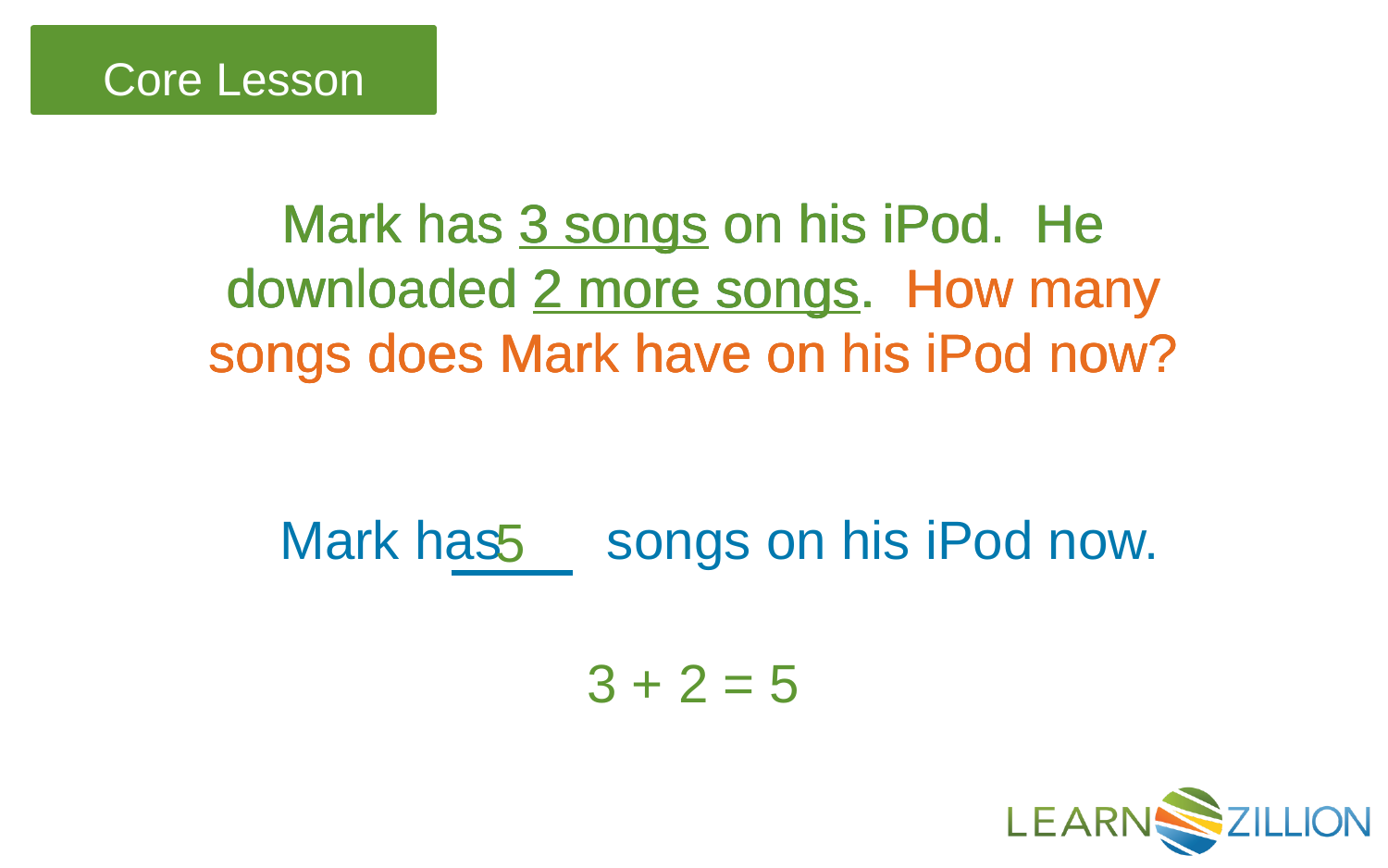

Mark has 3 songs on his iPod.  He downloaded 2 more songs.  How many songs does Mark have on his iPod now?
Mark has 3 songs on his iPod.  He downloaded 2 more songs.  How many songs does Mark have on his iPod now?
Mark has 3 songs on his iPod.  He downloaded 2 more songs.  How many songs does Mark have on his iPod now?
Mark has       songs on his iPod now.
5
3 + 2 = 5